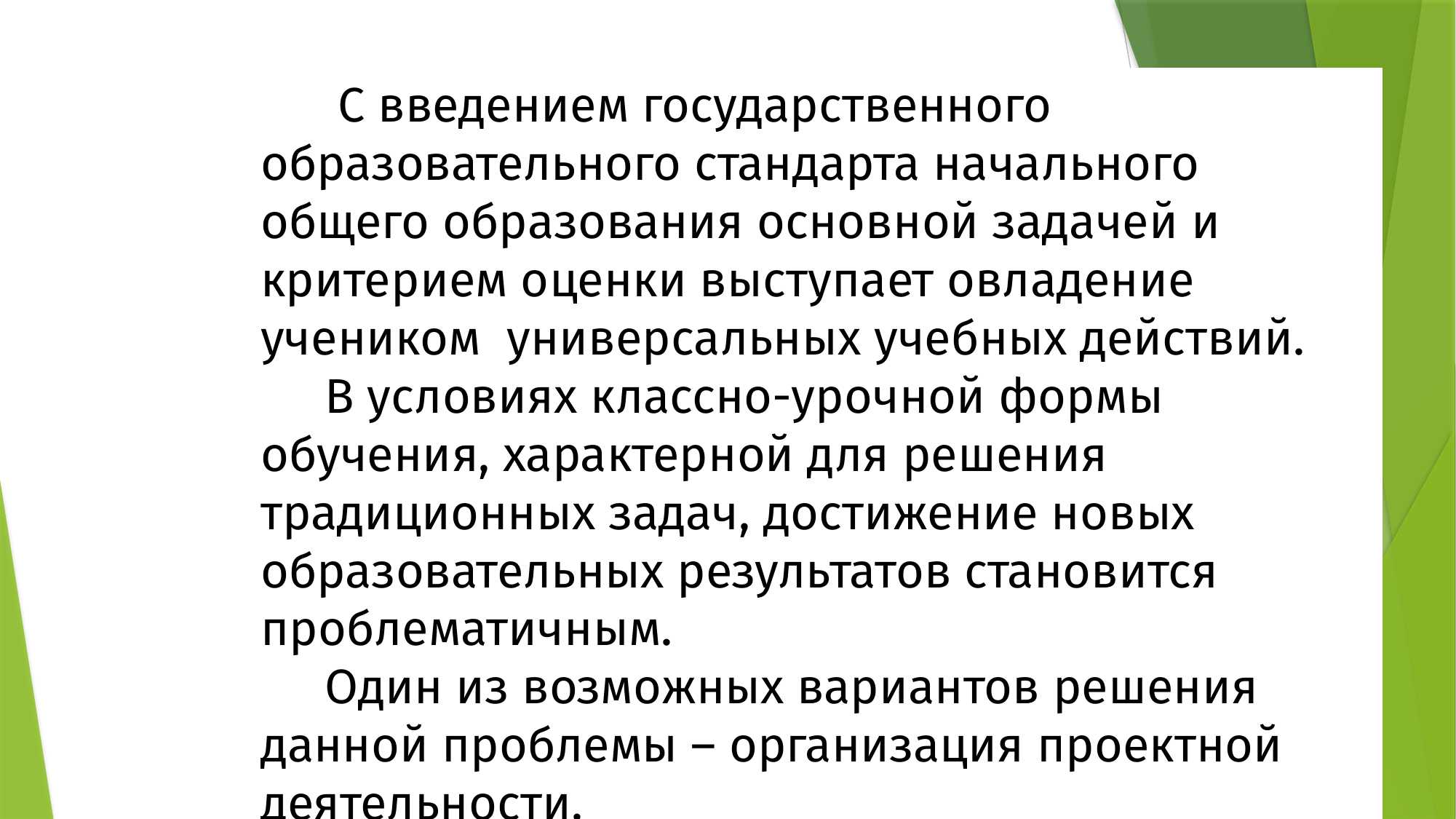

С введением государственного образовательного стандарта начального общего образования основной задачей и критерием оценки выступает овладение учеником  универсальных учебных действий.
     В условиях классно-урочной формы обучения, характерной для решения традиционных задач, достижение новых образовательных результатов становится проблематичным.
     Один из возможных вариантов решения данной проблемы – организация проектной деятельности.